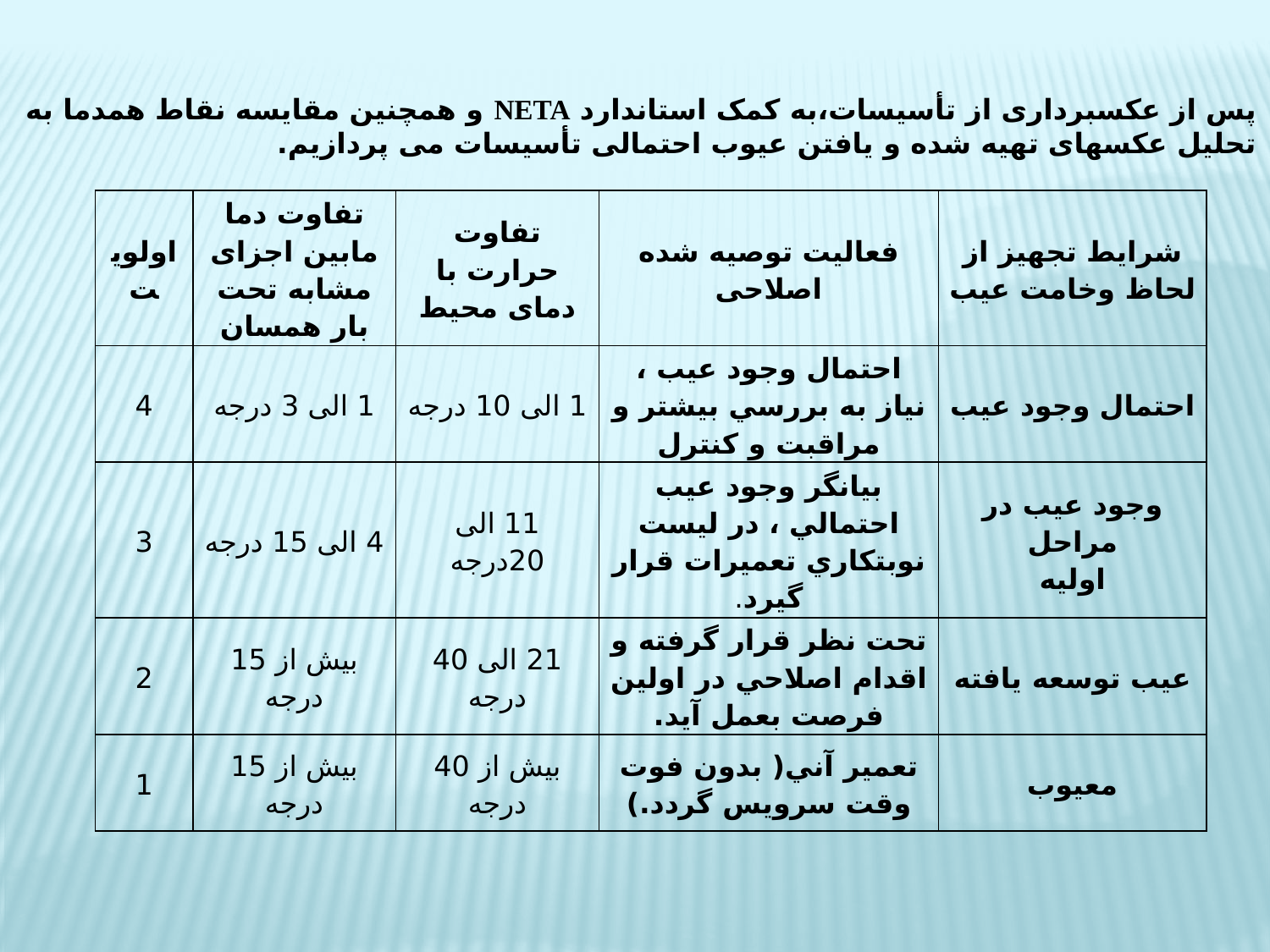

پس از عکسبرداری از تأسیسات،به کمک استاندارد NETA و همچنین مقایسه نقاط همدما به تحلیل عکسهای تهیه شده و یافتن عیوب احتمالی تأسیسات می پردازیم.
| اولویت | تفاوت دما مابین اجزای مشابه تحت بار همسان | تفاوت حرارت با دمای محیط | فعالیت توصیه شده اصلاحی | شرایط تجهیز از لحاظ وخامت عیب |
| --- | --- | --- | --- | --- |
| 4 | 1 الی 3 درجه | 1 الی 10 درجه | احتمال وجود عيب ، نياز به بررسي بيشتر و مراقبت و كنترل | احتمال وجود عيب |
| 3 | 4 الی 15 درجه | 11 الی 20درجه | بيانگر وجود عيب احتمالي ، در ليست نوبتكاري تعميرات قرار گيرد. | وجود عيب در مراحل اوليه |
| 2 | بیش از 15 درجه | 21 الی 40 درجه | تحت نظر قرار گرفته و اقدام اصلاحي در اولين فرصت بعمل آيد. | عيب توسعه يافته |
| 1 | بیش از 15 درجه | بیش از 40 درجه | تعمير آني( بدون فوت وقت سرويس گردد.) | معيوب |